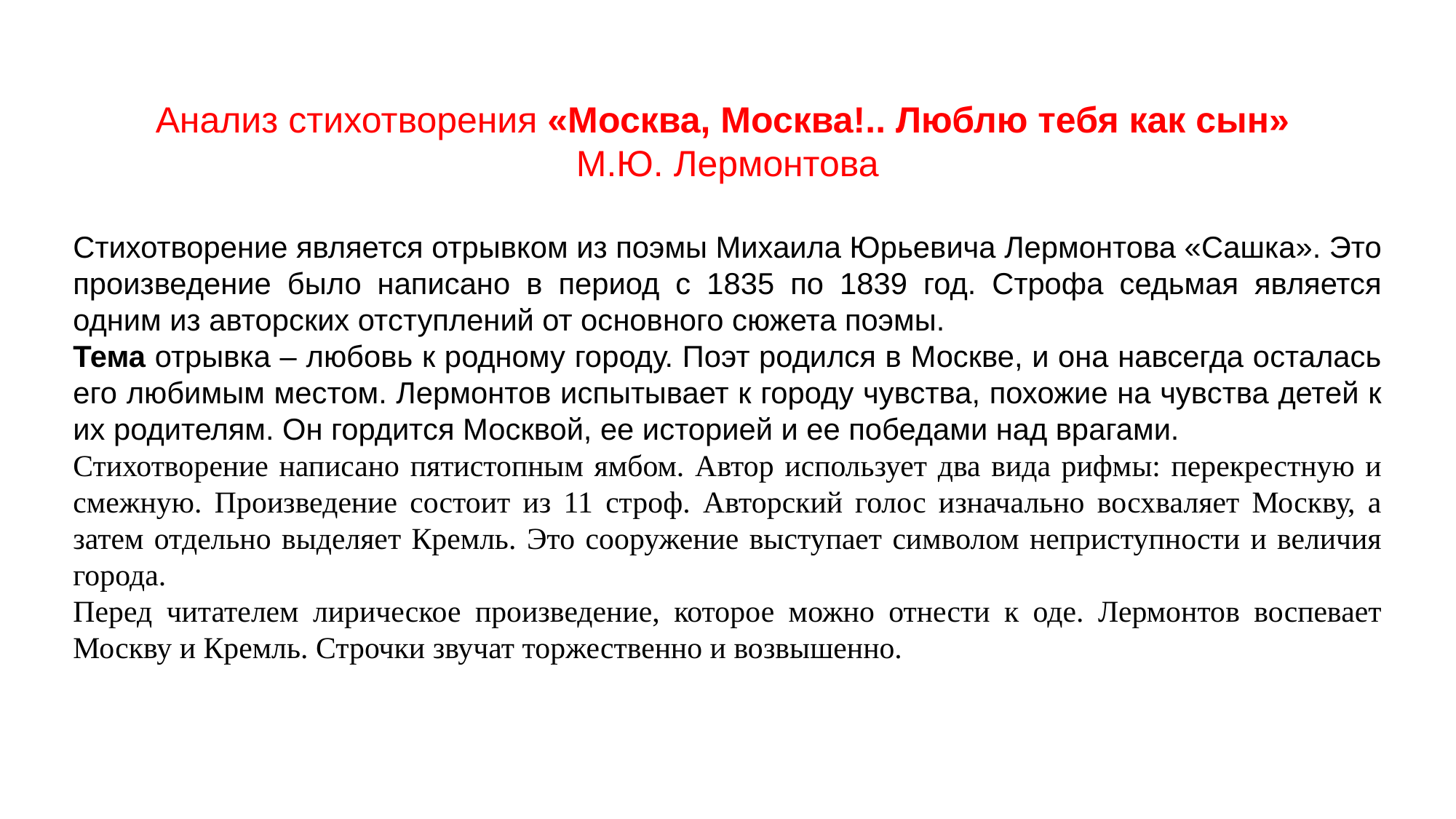

Анализ стихотворения «Москва, Москва!.. Люблю тебя как сын»
М.Ю. Лермонтова

Стихотворение является отрывком из поэмы Михаила Юрьевича Лермонтова «Сашка». Это произведение было написано в период с 1835 по 1839 год. Строфа седьмая является одним из авторских отступлений от основного сюжета поэмы.
Тема отрывка – любовь к родному городу. Поэт родился в Москве, и она навсегда осталась его любимым местом. Лермонтов испытывает к городу чувства, похожие на чувства детей к их родителям. Он гордится Москвой, ее историей и ее победами над врагами.
Стихотворение написано пятистопным ямбом. Автор использует два вида рифмы: перекрестную и смежную. Произведение состоит из 11 строф. Авторский голос изначально восхваляет Москву, а затем отдельно выделяет Кремль. Это сооружение выступает символом неприступности и величия города.
Перед читателем лирическое произведение, которое можно отнести к оде. Лермонтов воспевает Москву и Кремль. Строчки звучат торжественно и возвышенно.